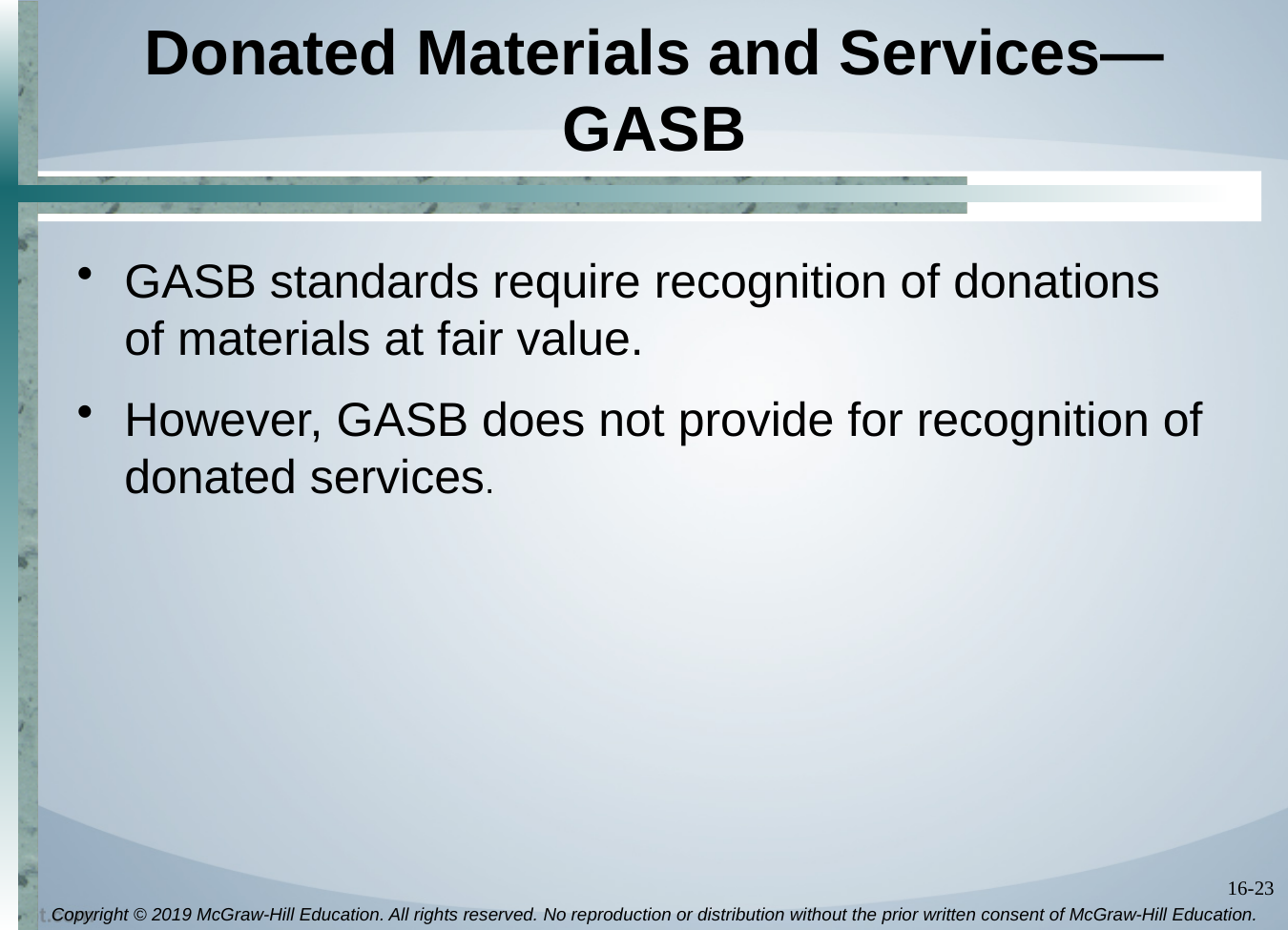

# Donated Materials and Services—GASB
GASB standards require recognition of donations of materials at fair value.
However, GASB does not provide for recognition of donated services.